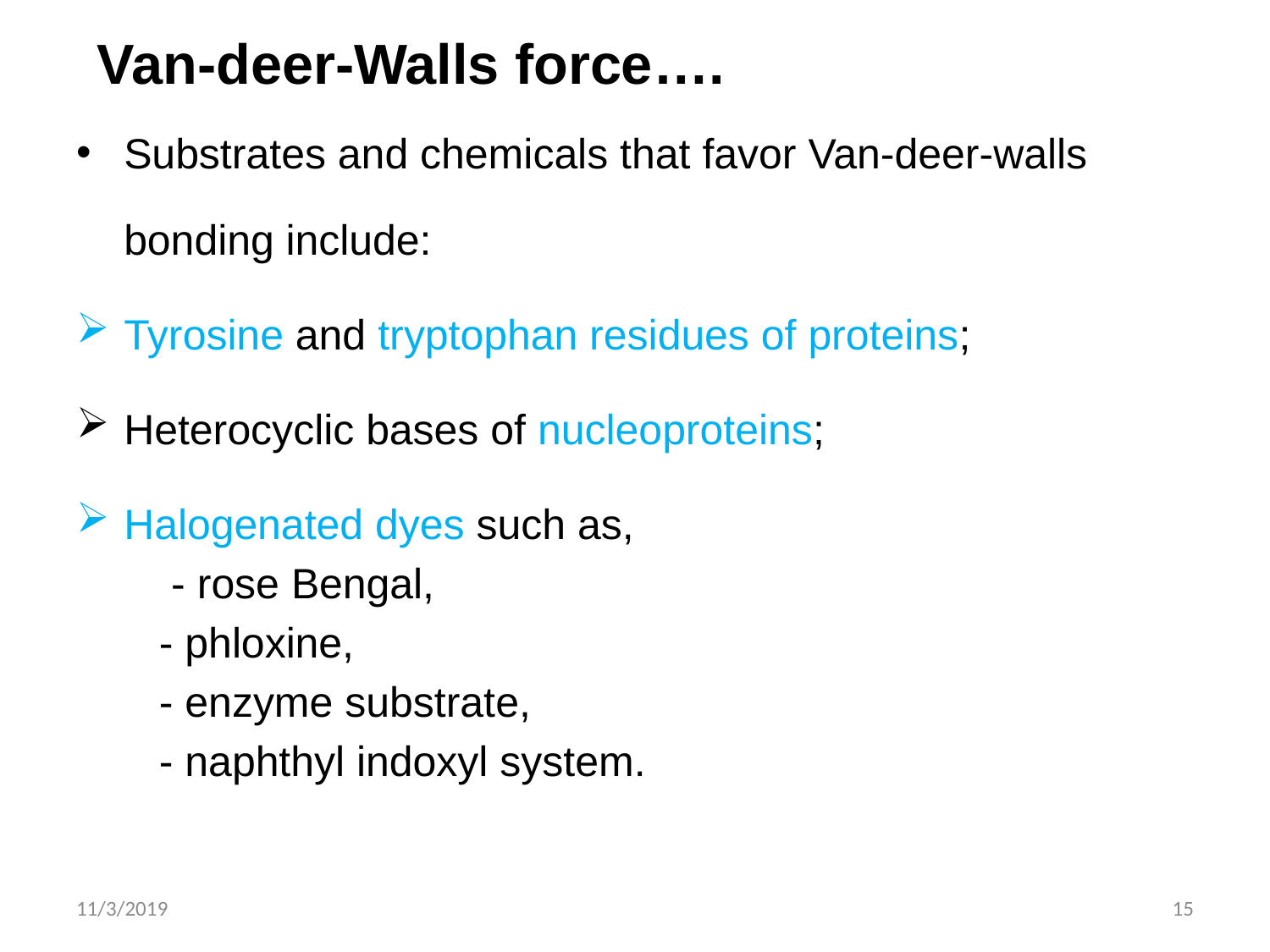

# Van-deer-Walls force….
Substrates and chemicals that favor Van-deer-walls bonding include:
Tyrosine and tryptophan residues of proteins;
Heterocyclic bases of nucleoproteins;
Halogenated dyes such as,
        - rose Bengal,
       - phloxine,
       - enzyme substrate,
       - naphthyl indoxyl system.

11/3/2019
15